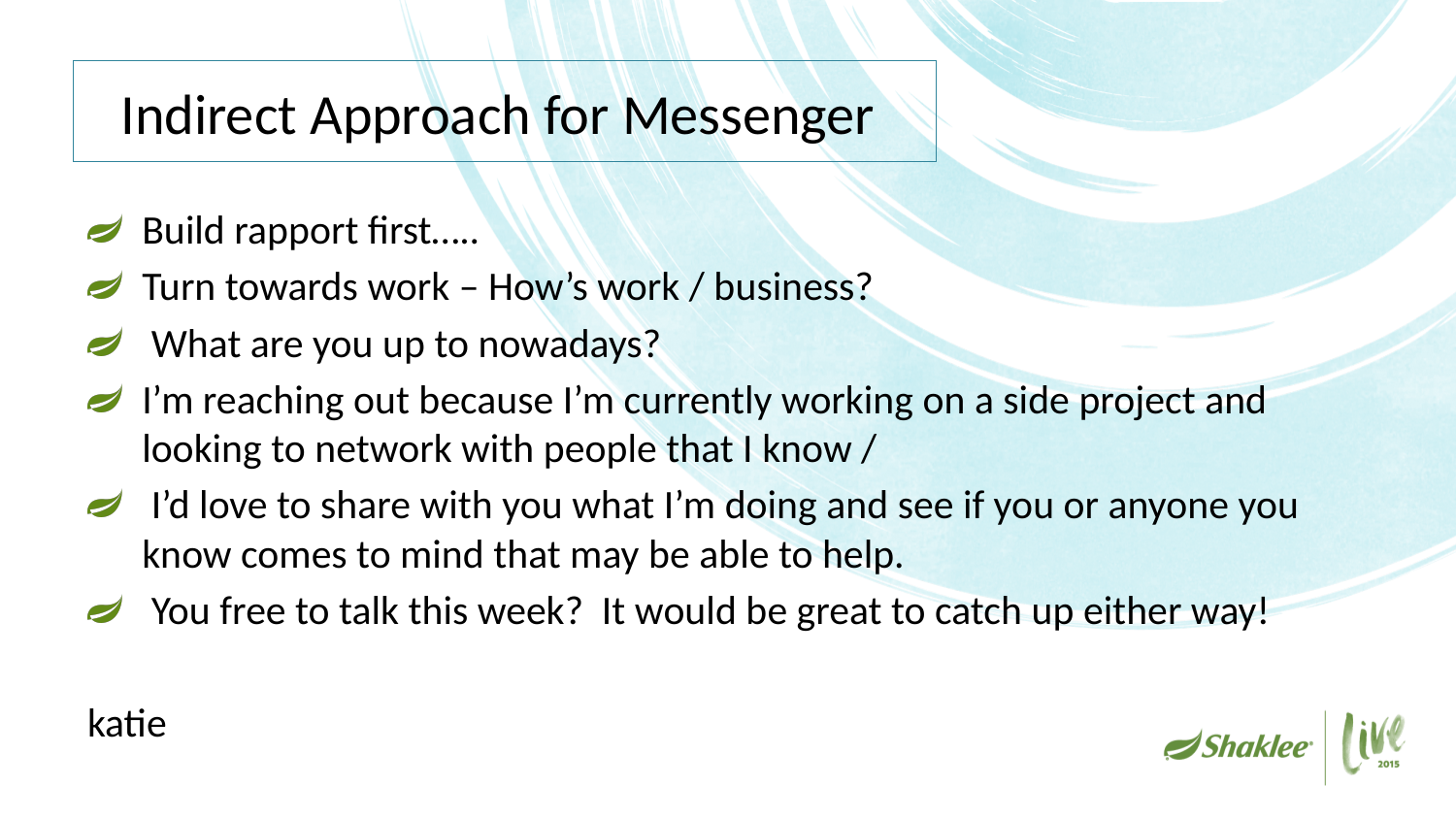

# Indirect Approach for Messenger
Build rapport first…..
Turn towards work – How’s work / business?
 What are you up to nowadays?
I’m reaching out because I’m currently working on a side project and looking to network with people that I know /
 I’d love to share with you what I’m doing and see if you or anyone you know comes to mind that may be able to help.
 You free to talk this week?  It would be great to catch up either way!

katie